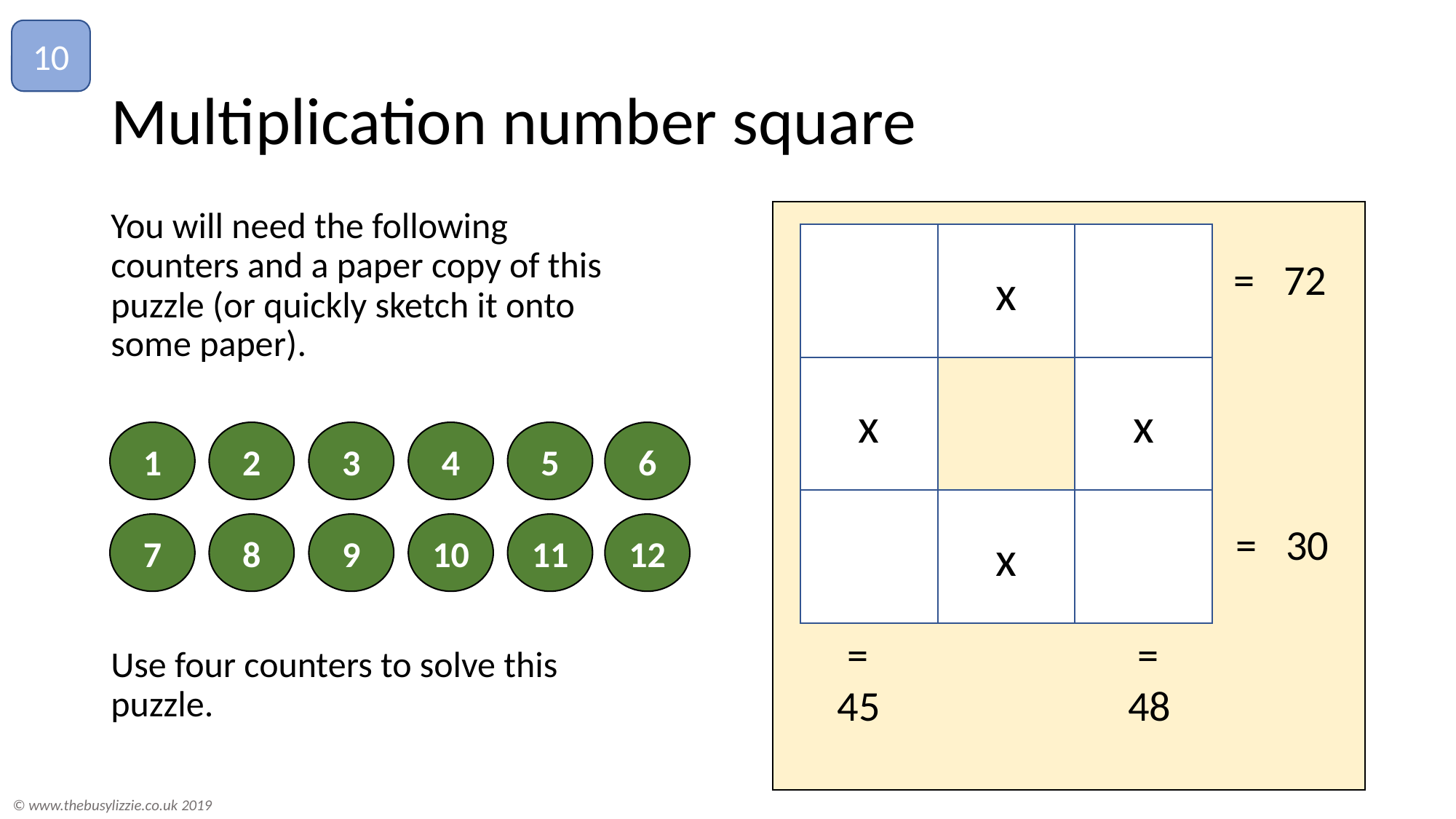

10
# Multiplication number square
You will need the following counters and a paper copy of this puzzle (or quickly sketch it onto some paper).

Use four counters to solve this puzzle.

x

=   72
x

x

x

=   30
 =
45
 =
48
1
2
3
4
5
6
7
8
9
10
11
12
© www.thebusylizzie.co.uk 2019